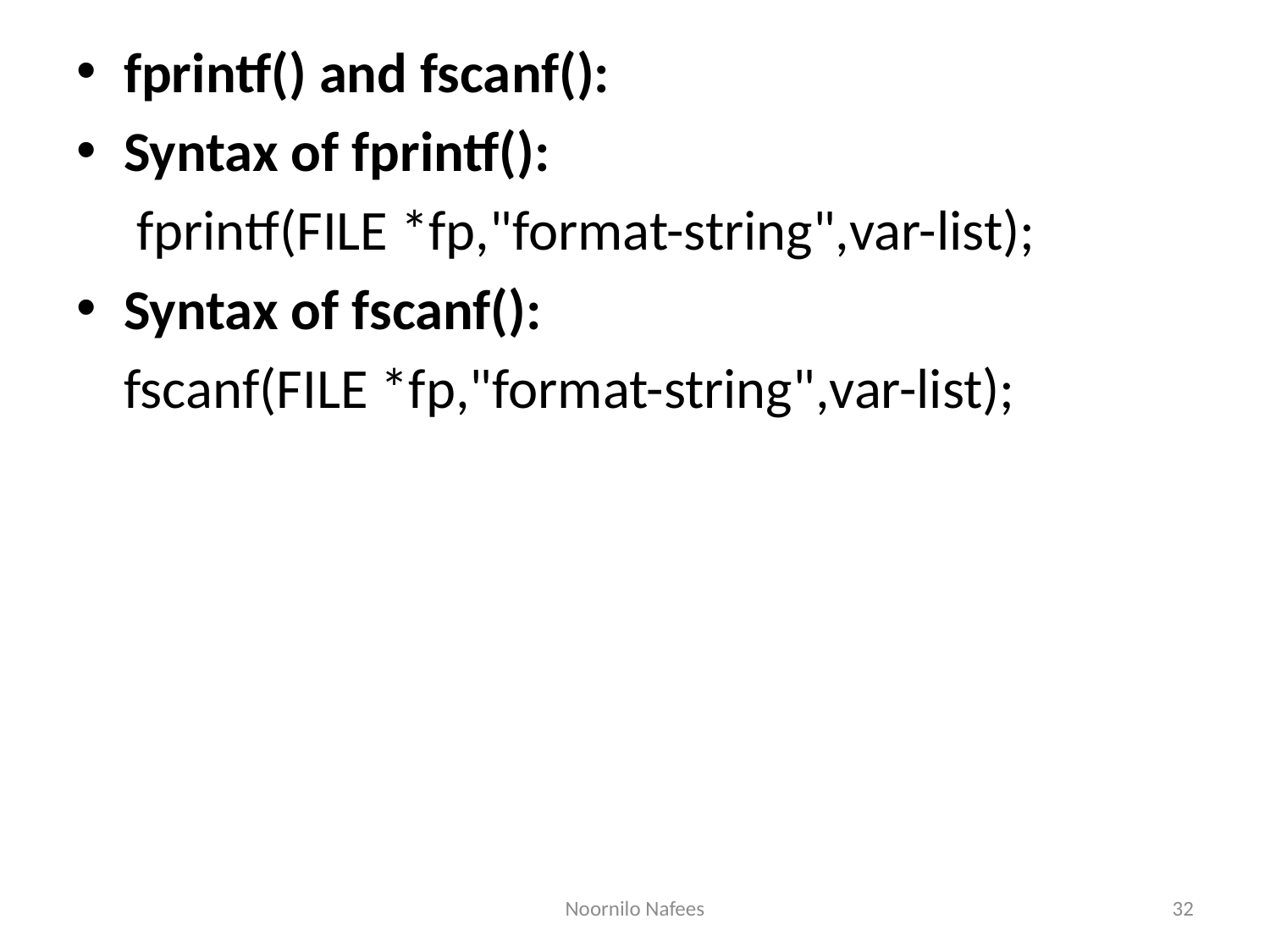

fprintf() and fscanf():
Syntax of fprintf():
	 fprintf(FILE *fp,"format-string",var-list);
Syntax of fscanf():
	fscanf(FILE *fp,"format-string",var-list);
Noornilo Nafees
32